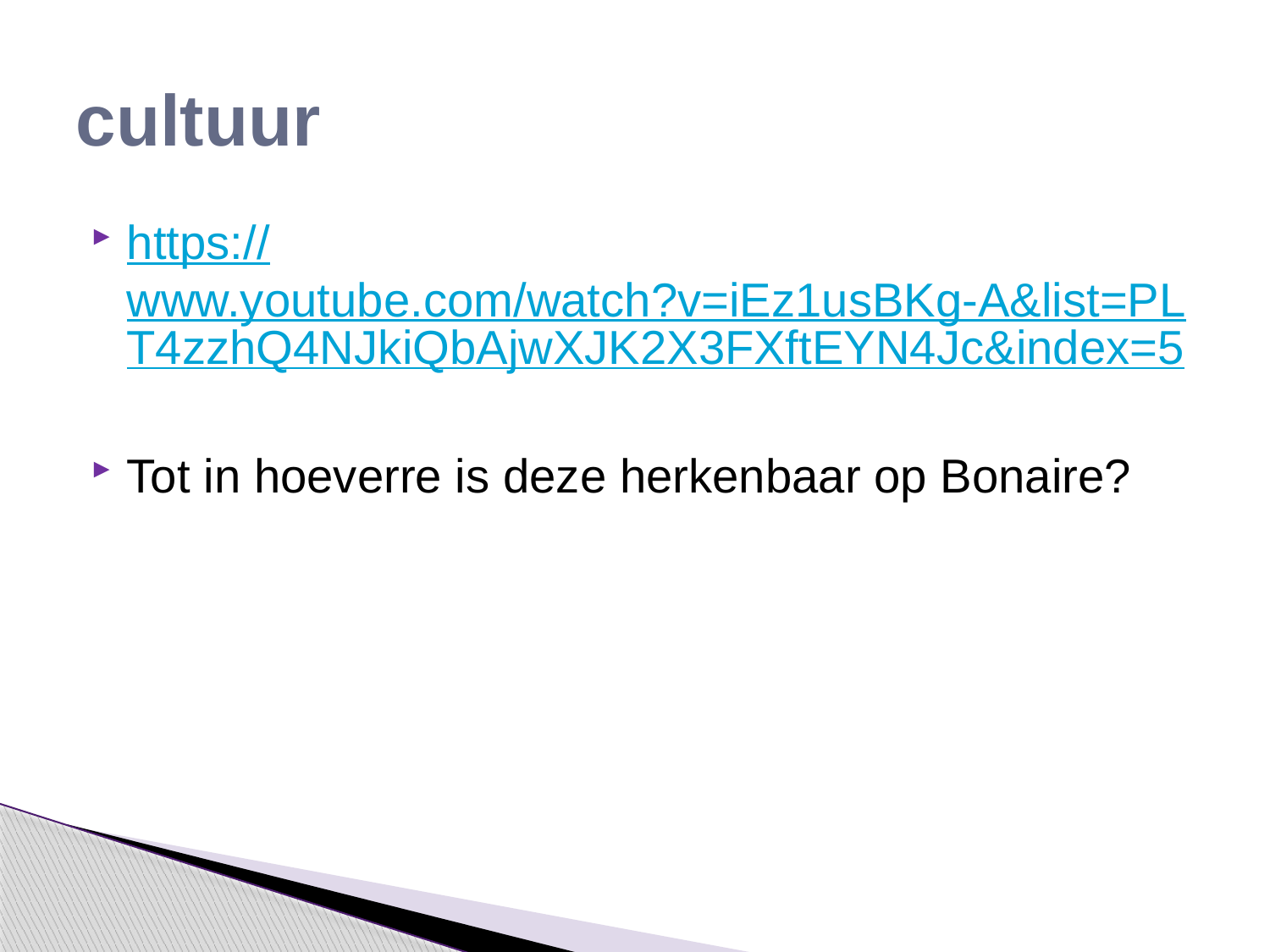

# cultuur
https://www.youtube.com/watch?v=iEz1usBKg-A&list=PLT4zzhQ4NJkiQbAjwXJK2X3FXftEYN4Jc&index=5

Tot in hoeverre is deze herkenbaar op Bonaire?